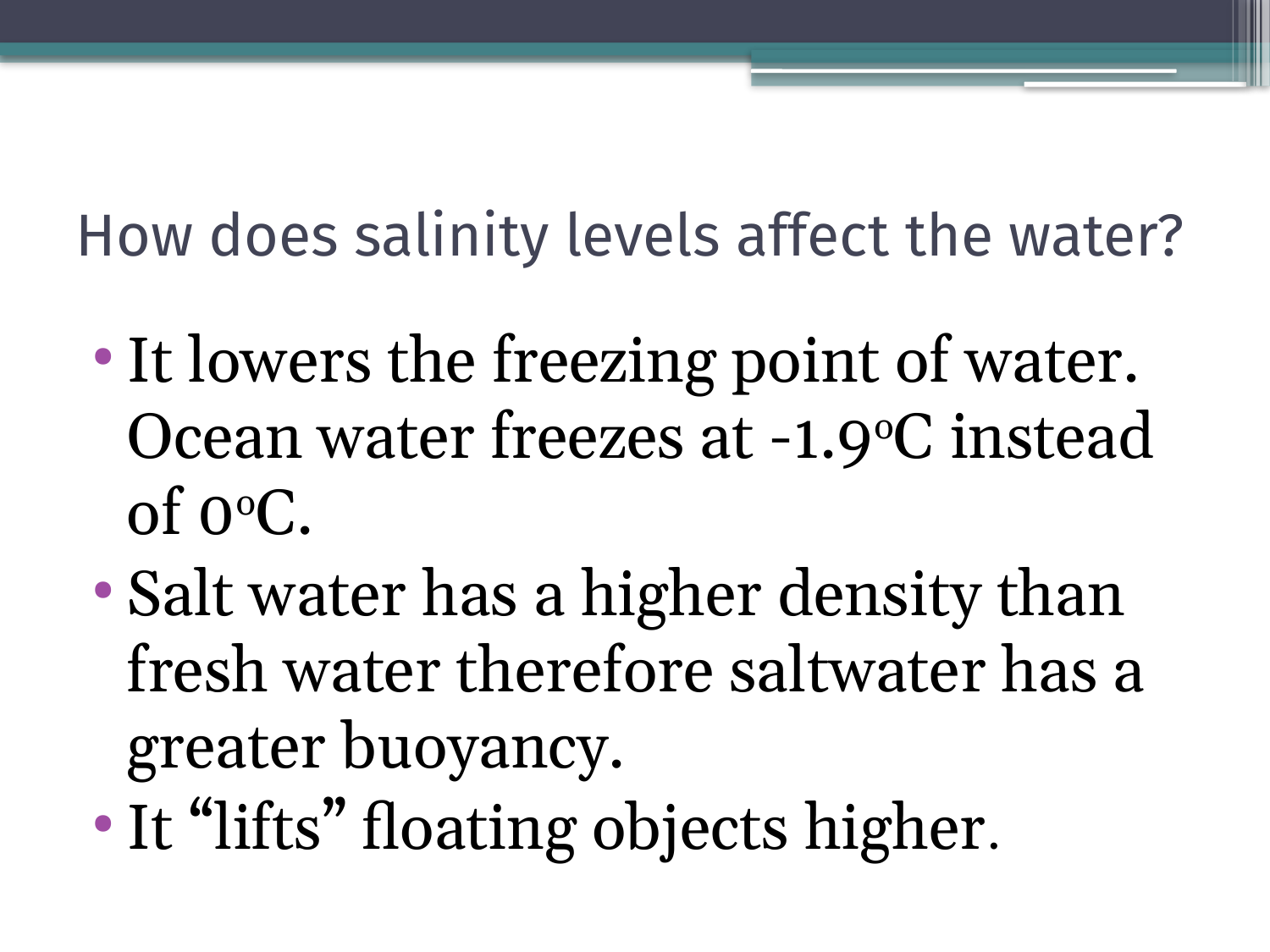

# How does salinity levels affect the water?
It lowers the freezing point of water.  Ocean water freezes at -1.9oC instead of 0oC.
Salt water has a higher density than fresh water therefore saltwater has a greater buoyancy.
It “lifts” floating objects higher.